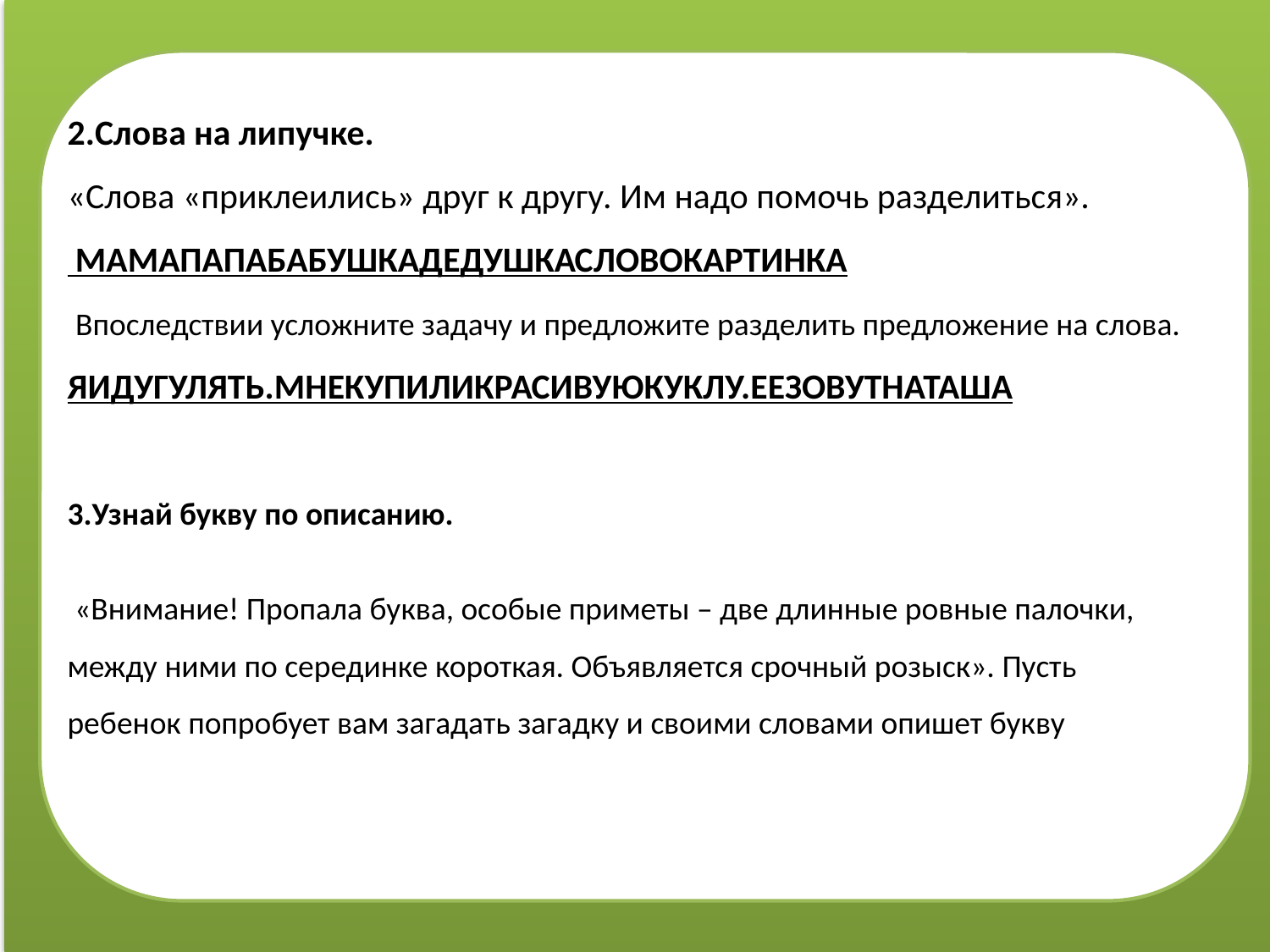

2.Слова на липучке.
«Слова «приклеились» друг к другу. Им надо помочь разделиться».
 МАМАПАПАБАБУШКАДЕДУШКАСЛОВОКАРТИНКА
 Впоследствии усложните задачу и предложите разделить предложение на слова.
ЯИДУГУЛЯТЬ.МНЕКУПИЛИКРАСИВУЮКУКЛУ.ЕЕЗОВУТНАТАША
#
3.Узнай букву по описанию.

 «Внимание! Пропала буква, особые приметы – две длинные ровные палочки, между ними по серединке короткая. Объявляется срочный розыск». Пусть ребенок попробует вам загадать загадку и своими словами опишет букву